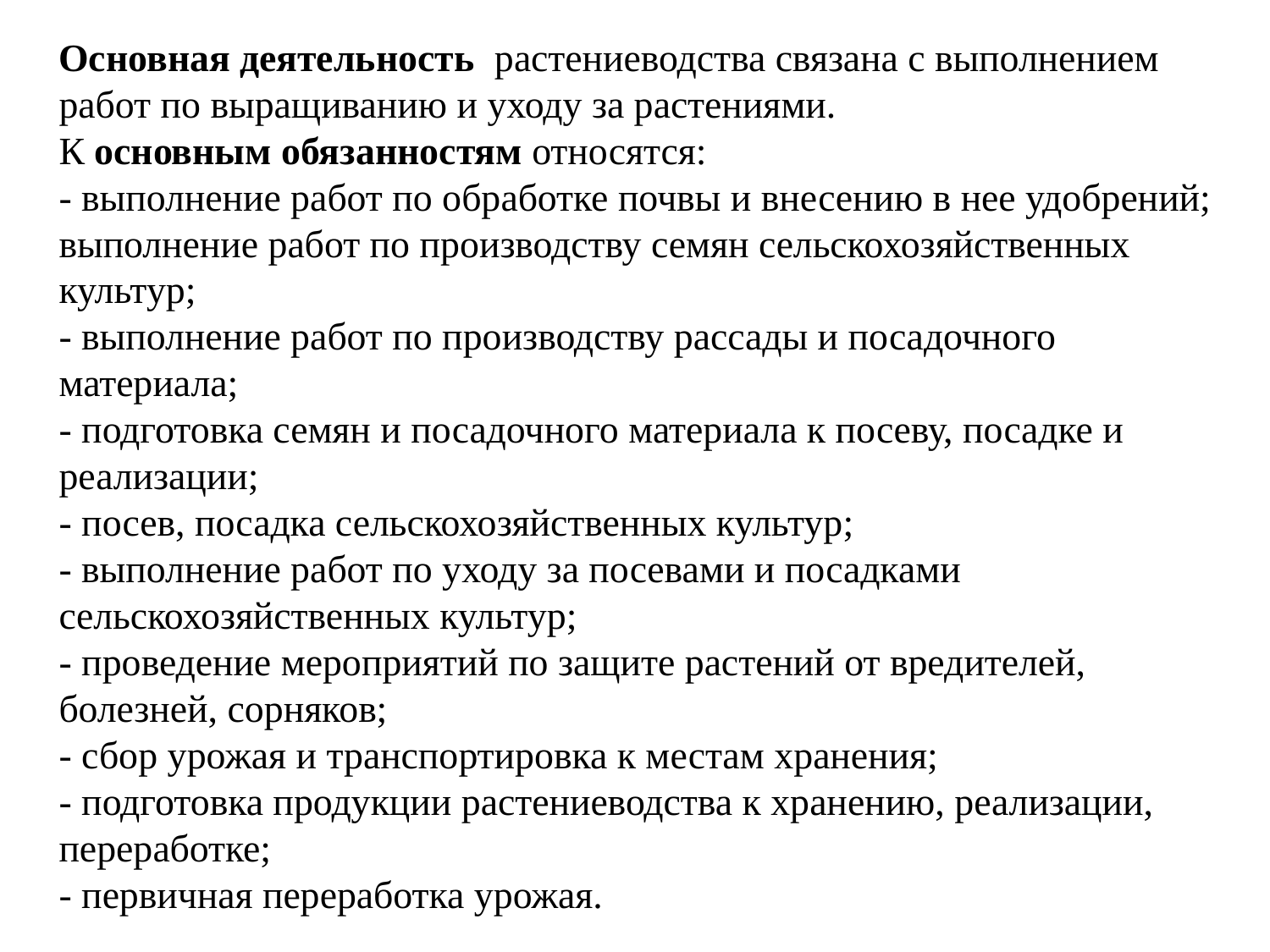

Основная деятельность  растениеводства связана с выполнением работ по выращиванию и уходу за растениями.
К основным обязанностям относятся:
- выполнение работ по обработке почвы и внесению в нее удобрений;
выполнение работ по производству семян сельскохозяйственных культур;
- выполнение работ по производству рассады и посадочного материала;
- подготовка семян и посадочного материала к посеву, посадке и реализации;
- посев, посадка сельскохозяйственных культур;
- выполнение работ по уходу за посевами и посадками сельскохозяйственных культур;
- проведение мероприятий по защите растений от вредителей, болезней, сорняков;
- сбор урожая и транспортировка к местам хранения;
- подготовка продукции растениеводства к хранению, реализации, переработке;
- первичная переработка урожая.